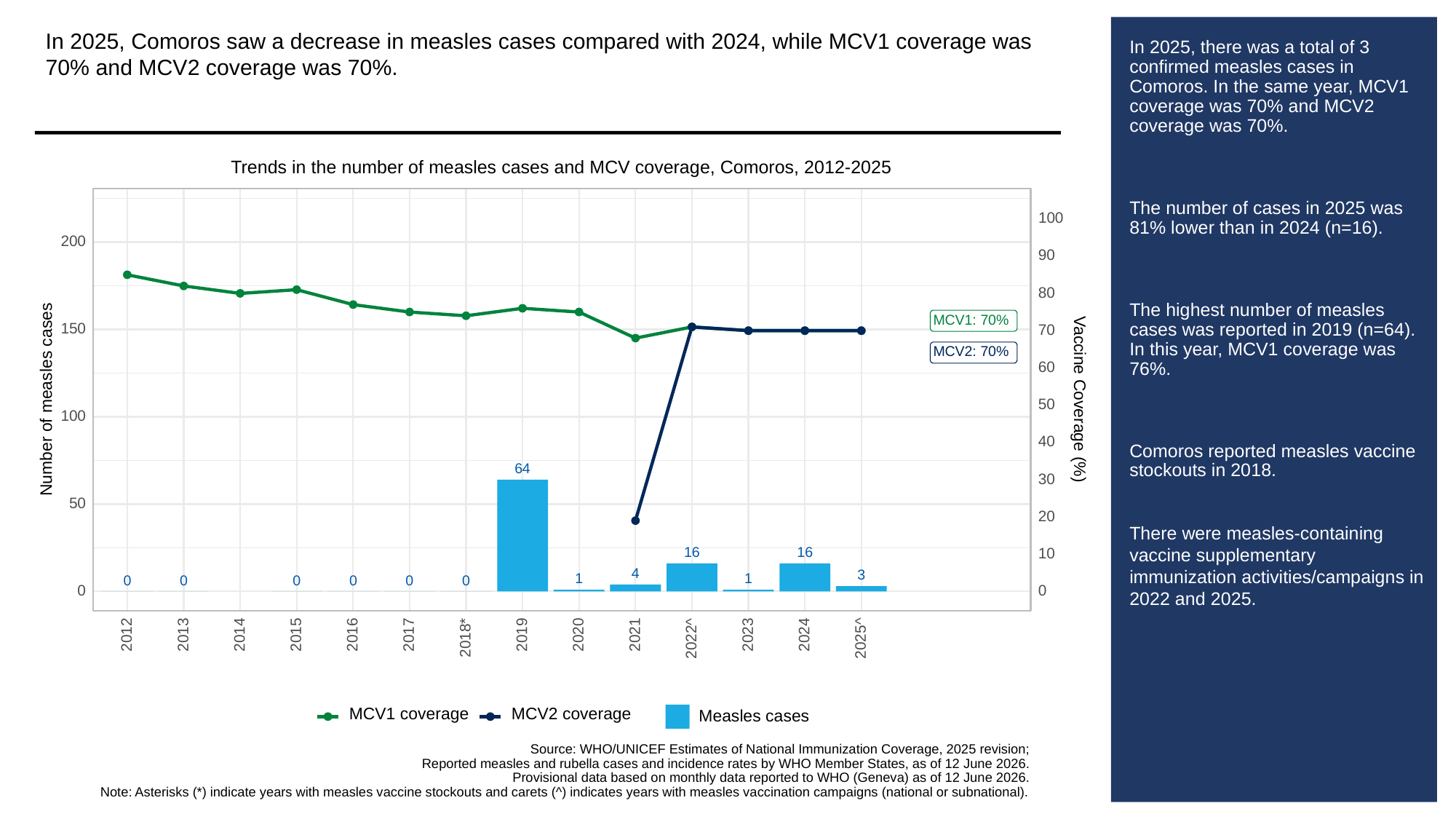

In 2025, Comoros saw a decrease in measles cases compared with 2024, while MCV1 coverage was 70% and MCV2 coverage was 70%.
# In 2025, there was a total of 3 confirmed measles cases in Comoros. In the same year, MCV1 coverage was 70% and MCV2 coverage was 70%.

The number of cases in 2025 was 81% lower than in 2024 (n=16).

The highest number of measles cases was reported in 2019 (n=64). In this year, MCV1 coverage was 76%.

Comoros reported measles vaccine stockouts in 2018.

There were measles-containing vaccine supplementary immunization activities/campaigns in 2022 and 2025.

Trends in the number of measles cases and MCV coverage, Comoros, 2012-2025

100
200

90

80

MCV1: 70%

150
70

MCV2: 70%
60

Vaccine Coverage (%)
Number of measles cases
50
100

40

64
30

50

20

16
16
10

4
3
1
1
0
0
0
0
0
0

0
0

2013
2023
2012
2014
2015
2016
2017
2019
2020
2021
2024
2018*
2022^
2025^

MCV1 coverage
MCV2 coverage
Measles cases

Source: WHO/UNICEF Estimates of National Immunization Coverage, 2025 revision;
Reported measles and rubella cases and incidence rates by WHO Member States, as of 12 June 2026.
Provisional data based on monthly data reported to WHO (Geneva) as of 12 June 2026.
Note: Asterisks (*) indicate years with measles vaccine stockouts and carets (^) indicates years with measles vaccination campaigns (national or subnational).